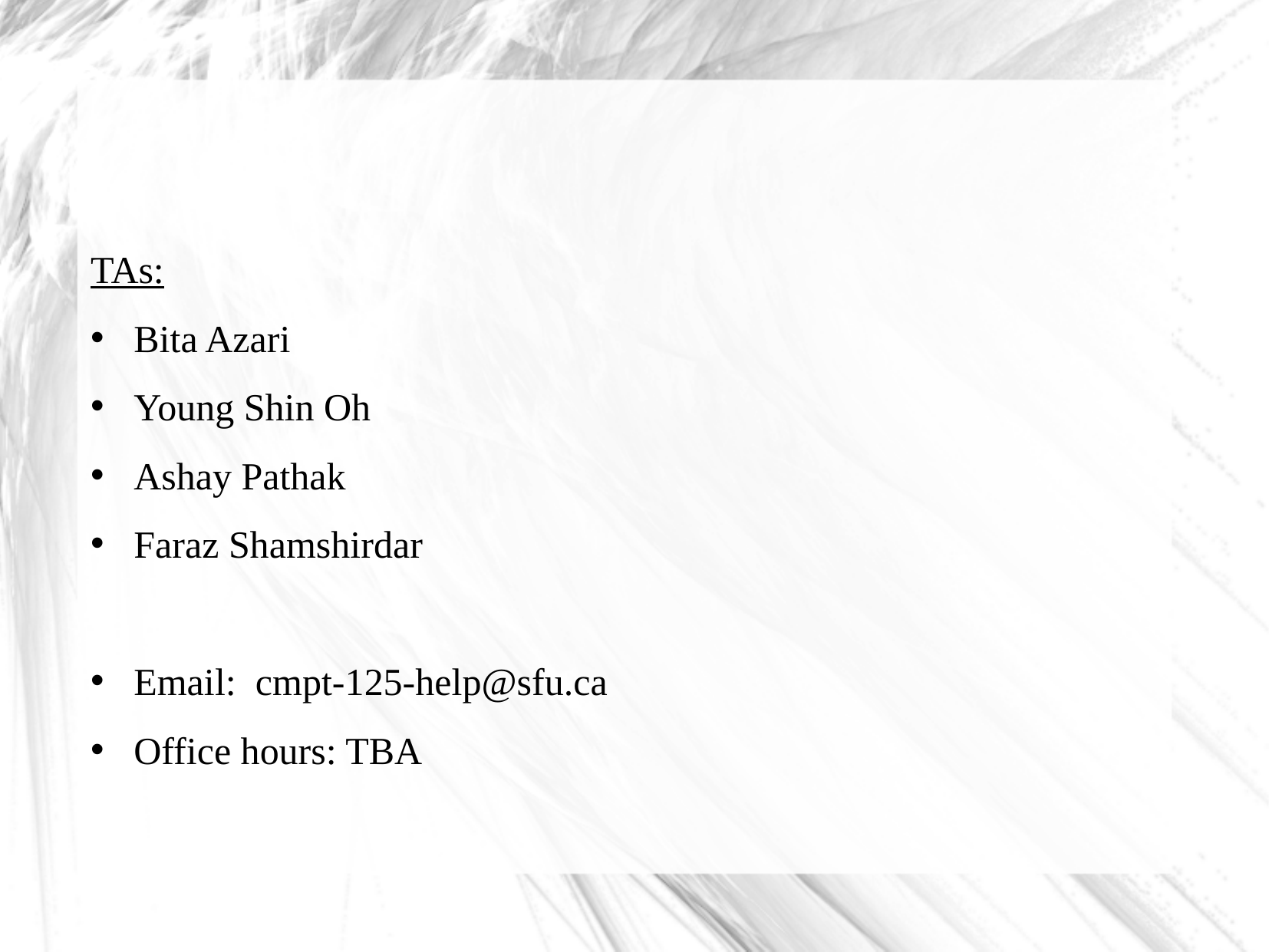

TAs:
Bita Azari
Young Shin Oh
Ashay Pathak
Faraz Shamshirdar

Email:  cmpt-125-help@sfu.ca
Office hours: TBA